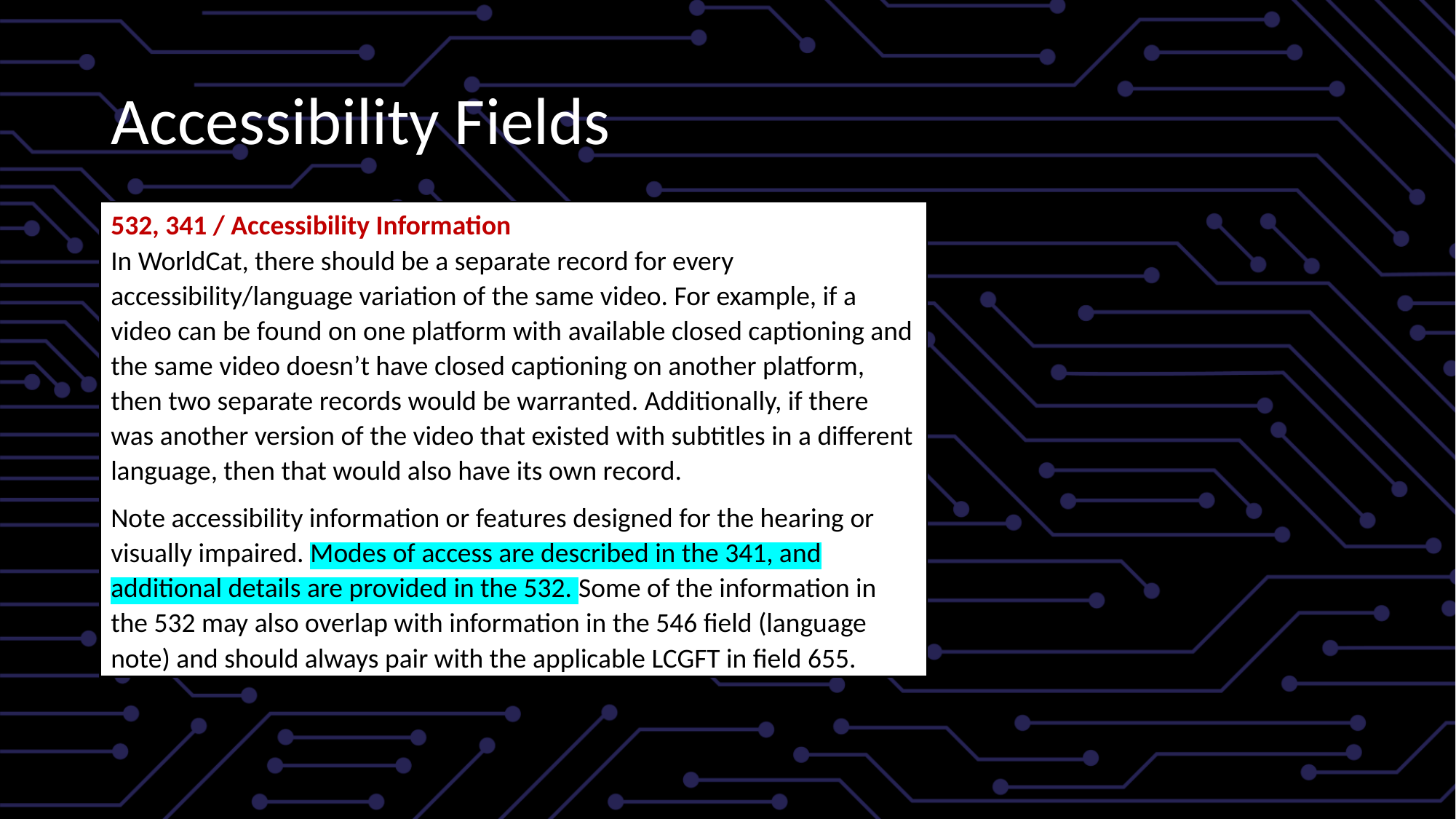

# Accessibility Fields
532, 341 / Accessibility Information
In WorldCat, there should be a separate record for every accessibility/language variation of the same video. For example, if a video can be found on one platform with available closed captioning and the same video doesn’t have closed captioning on another platform, then two separate records would be warranted. Additionally, if there was another version of the video that existed with subtitles in a different language, then that would also have its own record.
Note accessibility information or features designed for the hearing or visually impaired. Modes of access are described in the 341, and additional details are provided in the 532. Some of the information in the 532 may also overlap with information in the 546 field (language note) and should always pair with the applicable LCGFT in field 655.
532, 341 / Accessibility Information
In WorldCat, there should be a separate record for every accessibility/language variation of the same video. For example, if a video can be found on one platform with available closed captioning and the same video doesn’t have closed captioning on another platform, then two separate records would be warranted. Additionally, if there was another version of the video that existed with subtitles in a different language, then that would also have its own record.
Note accessibility information or features designed for the hearing or visually impaired. Modes of access are described in the 341, and additional details are provided in the 532. Some of the information in the 532 may also overlap with information in the 546 field (language note) and should always pair with the applicable LCGFT in field 655.